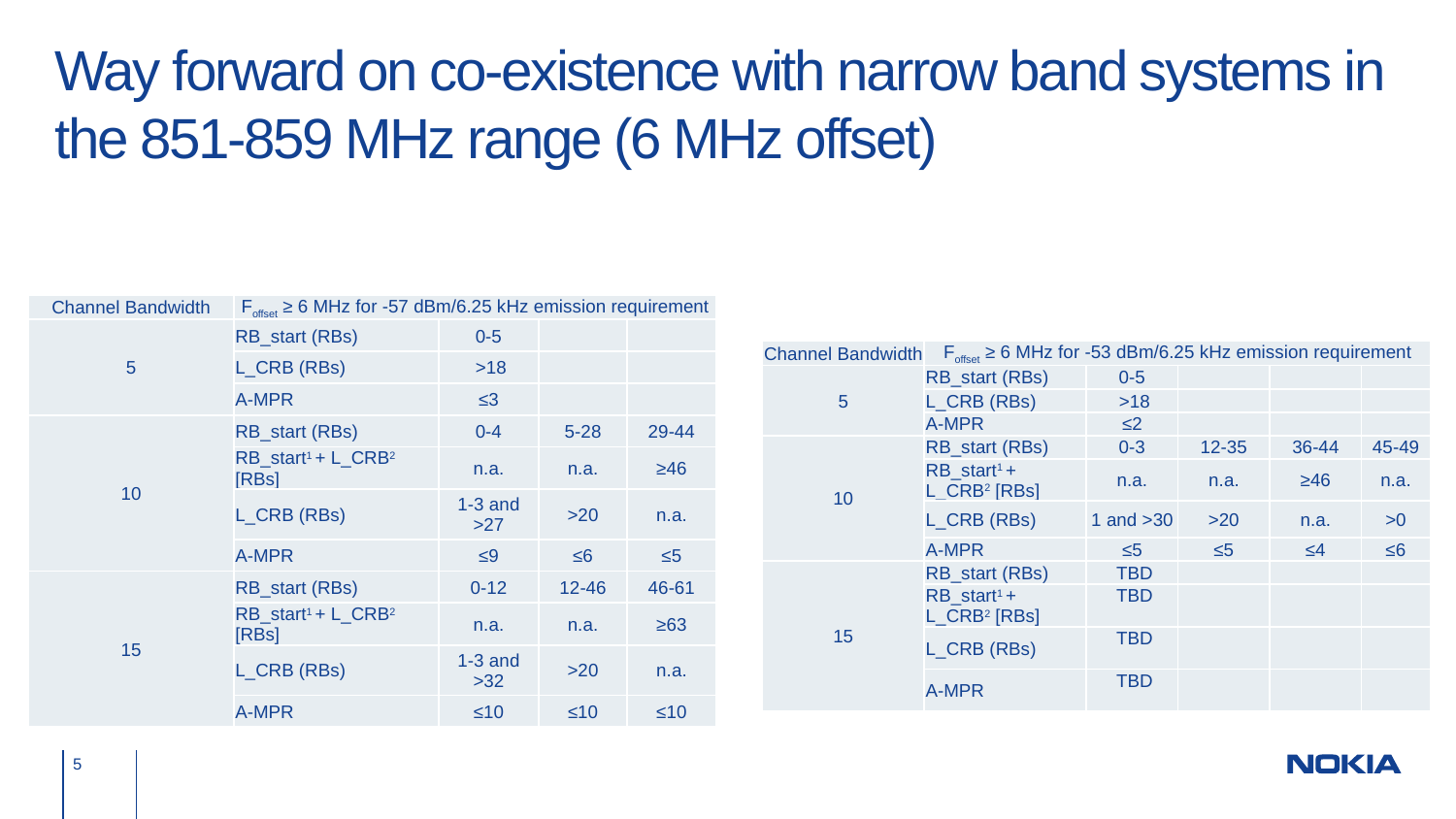

# Way forward on co-existence with narrow band systems in the 851-859 MHz range (6 MHz offset)
| Channel Bandwidth | Foffset ≥ 6 MHz for -57 dBm/6.25 kHz emission requirement |  |  |  |
| --- | --- | --- | --- | --- |
| 5 | RB\_start (RBs) | 0-5 |  |  |
|  | L\_CRB (RBs) | >18 |  |  |
|  | A-MPR | ≤3 |  |  |
| 10 | RB\_start (RBs) | 0-4 | 5-28 | 29-44 |
|  | RB\_start1 + L\_CRB2 [RBs] | n.a. | n.a. | ≥46 |
|  | L\_CRB (RBs) | 1-3 and >27 | >20 | n.a. |
|  | A-MPR | ≤9 | ≤6 | ≤5 |
| 15 | RB\_start (RBs) | 0-12 | 12-46 | 46-61 |
|  | RB\_start1 + L\_CRB2 [RBs] | n.a. | n.a. | ≥63 |
|  | L\_CRB (RBs) | 1-3 and >32 | >20 | n.a. |
|  | A-MPR | ≤10 | ≤10 | ≤10 |
| Channel Bandwidth | Foffset ≥ 6 MHz for -53 dBm/6.25 kHz emission requirement |  |  |  |  |
| --- | --- | --- | --- | --- | --- |
| 5 | RB\_start (RBs) | 0-5 |  |  |  |
|  | L\_CRB (RBs) | >18 |  |  |  |
|  | A-MPR | ≤2 |  |  |  |
| 10 | RB\_start (RBs) | 0-3 | 12-35 | 36-44 | 45-49 |
|  | RB\_start1 + L\_CRB2 [RBs] | n.a. | n.a. | ≥46 | n.a. |
|  | L\_CRB (RBs) | 1 and >30 | >20 | n.a. | >0 |
|  | A-MPR | ≤5 | ≤5 | ≤4 | ≤6 |
| 15 | RB\_start (RBs) | TBD |  |  |  |
|  | RB\_start1 + L\_CRB2 [RBs] | TBD |  |  |  |
|  | L\_CRB (RBs) | TBD |  |  |  |
|  | A-MPR | TBD |  |  |  |
5